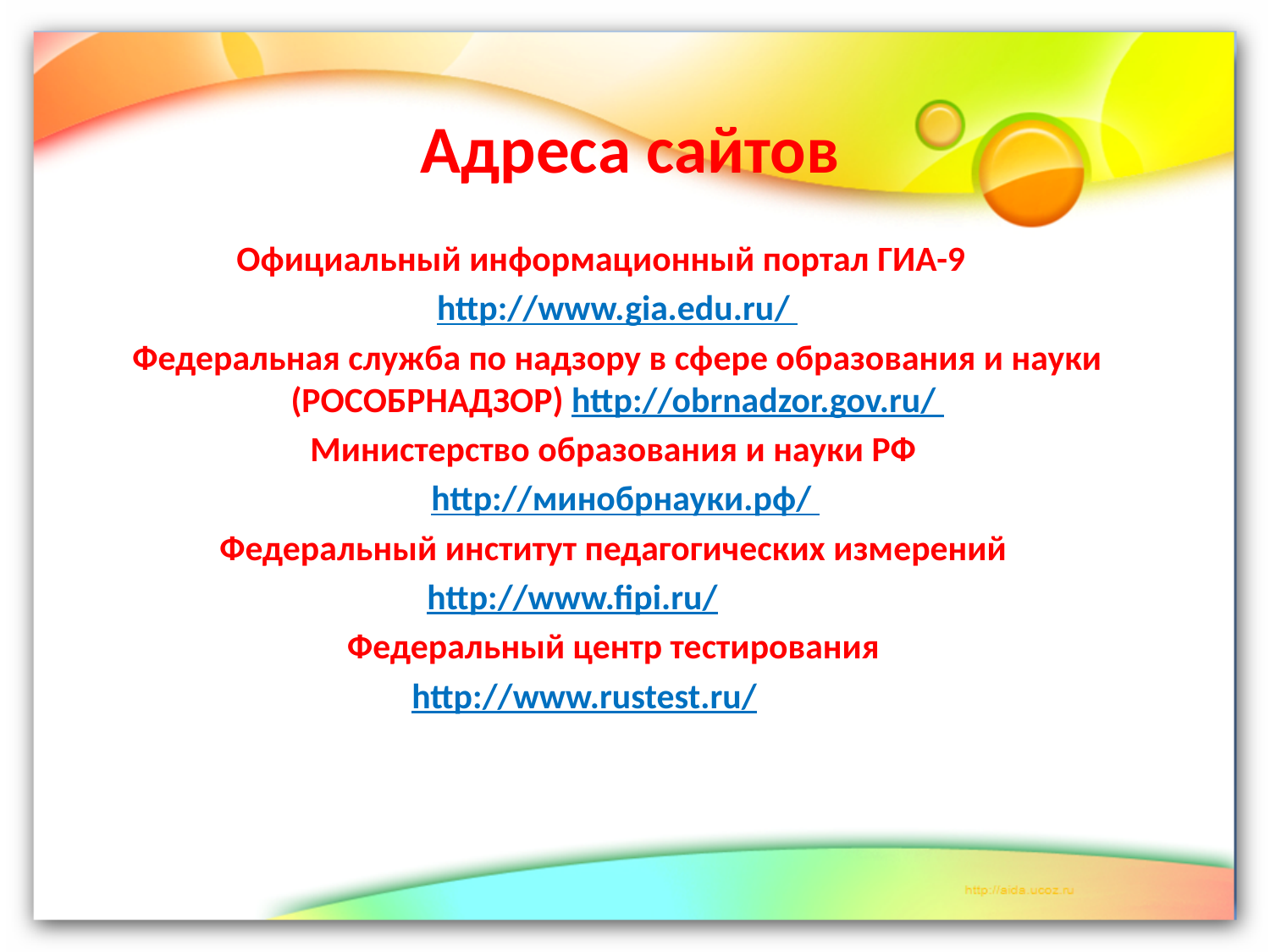

# Адреса сайтов

Официальный информационный портал ГИА-9
http://www.gia.edu.ru/
Федеральная служба по надзору в сфере образования и науки (РОСОБРНАДЗОР) http://obrnadzor.gov.ru/
Министерство образования и науки РФ
  http://минобрнауки.рф/
Федеральный институт педагогических измерений
http://www.fipi.ru/
Федеральный центр тестирования
      http://www.rustest.ru/